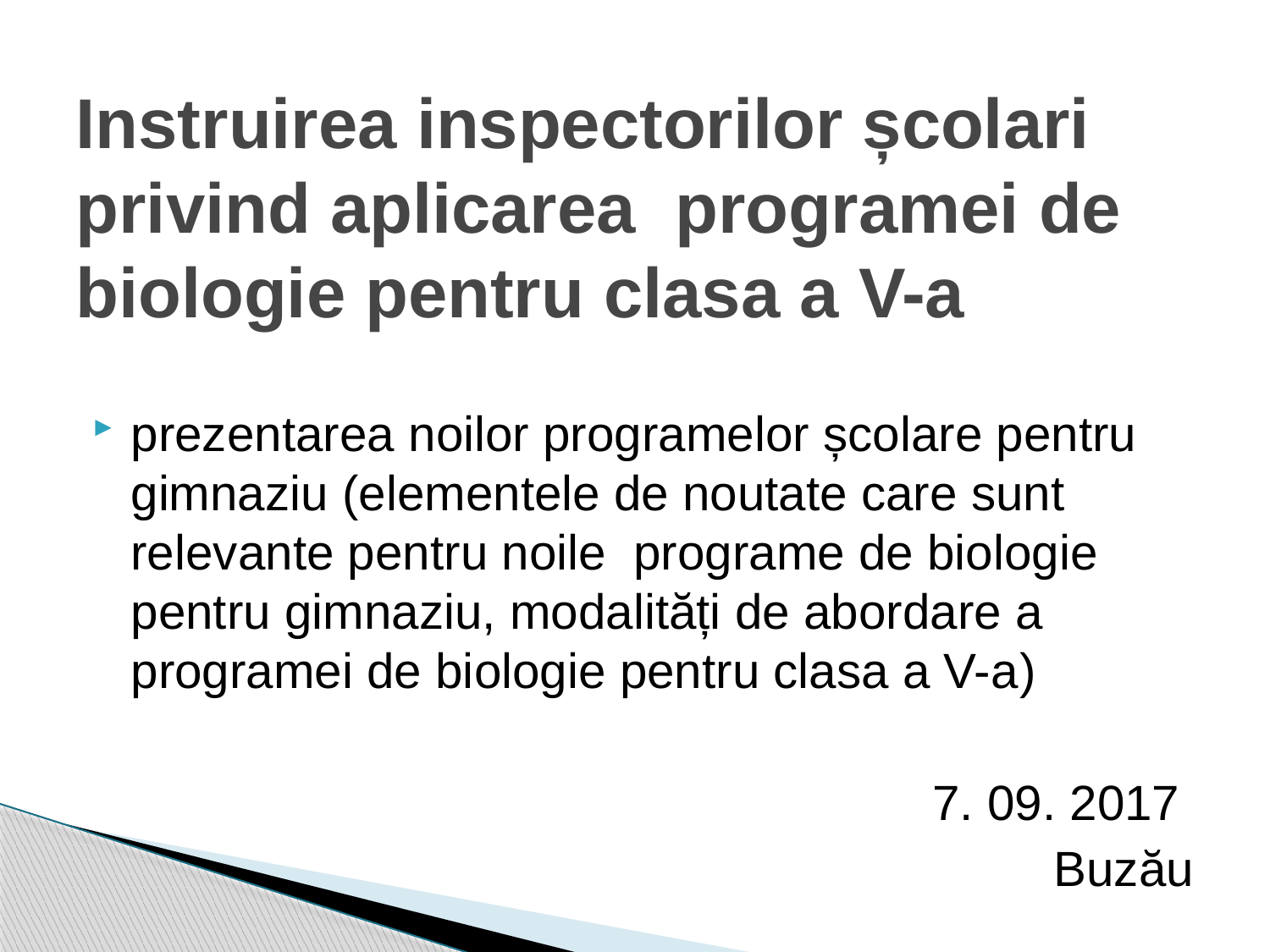

# Instruirea inspectorilor școlari privind aplicarea  programei de biologie pentru clasa a V-a
prezentarea noilor programelor școlare pentru gimnaziu (elementele de noutate care sunt relevante pentru noile  programe de biologie pentru gimnaziu, modalități de abordare a programei de biologie pentru clasa a V-a)

                                     7. 09. 2017
                                       Buzău